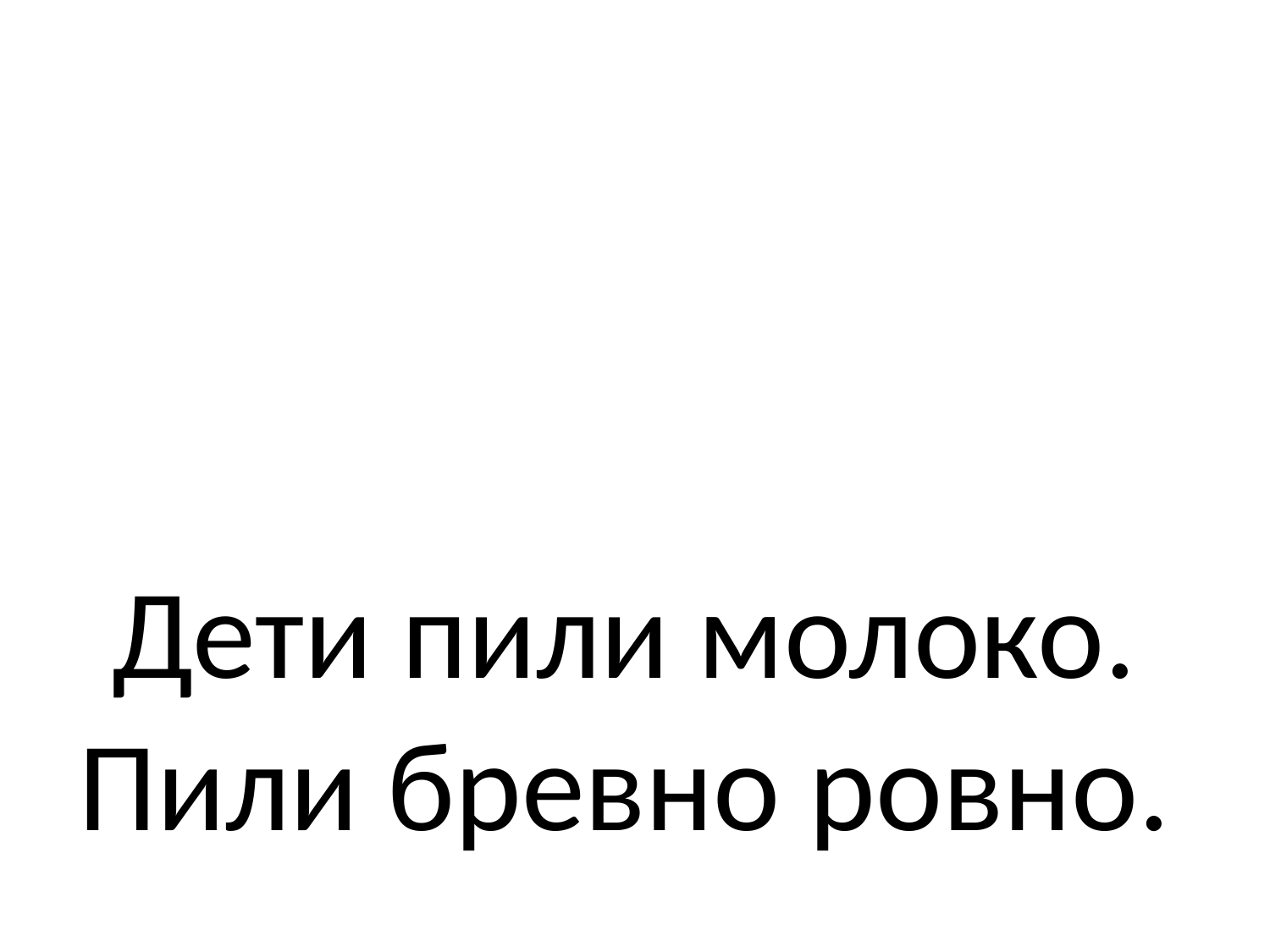

# Дети пили молоко. Пили бревно ровно.